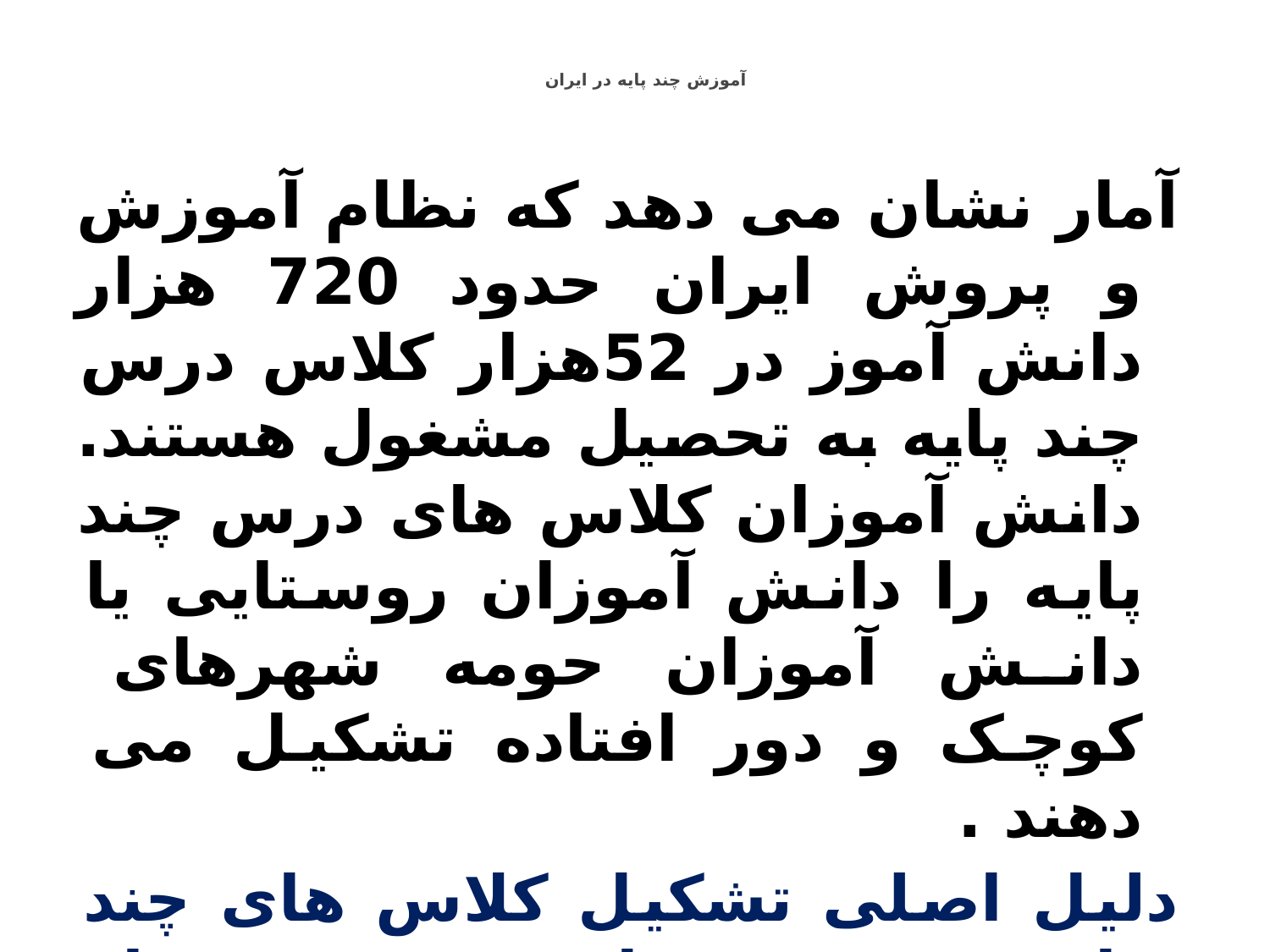

# آموزش چند پایه در ایران
آمار نشان می دهد که نظام آموزش و پروش ایران حدود 720 هزار دانش آموز در 52هزار کلاس درس چند پایه به تحصیل مشغول هستند. دانش آموزان کلاس های درس چند پایه را دانش آموزان روستایی یا دانش آموزان حومه شهرهای کوچک و دور افتاده تشکیل می دهند .
دلیل اصلی تشکیل کلاس های چند پایه به حد نصاب نرسیدن تعداد دانش آموزان دریک پایه ی تحصیلی است.